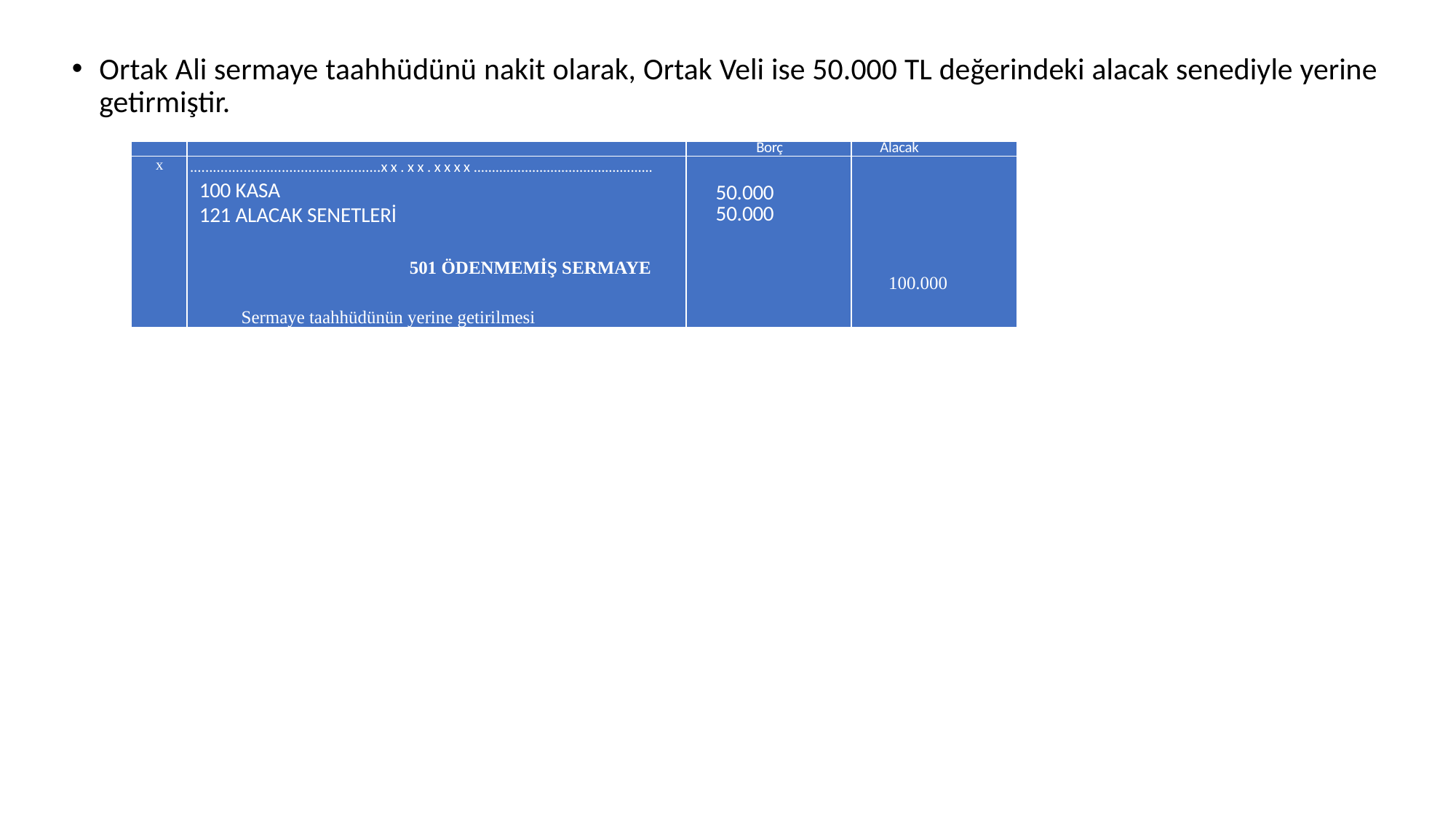

Ortak Ali sermaye taahhüdünü nakit olarak, Ortak Veli ise 50.000 TL değerindeki alacak senediyle yerine getirmiştir.
|  |  | Borç | Alacak |
| --- | --- | --- | --- |
| x | ..................................................xx.xx.xxxx................................................. 100 KASA 121 ALACAK SENETLERİ 501 ÖDENMEMİŞ SERMAYE Sermaye taahhüdünün yerine getirilmesi | 50.000 50.000 | 100.000 |